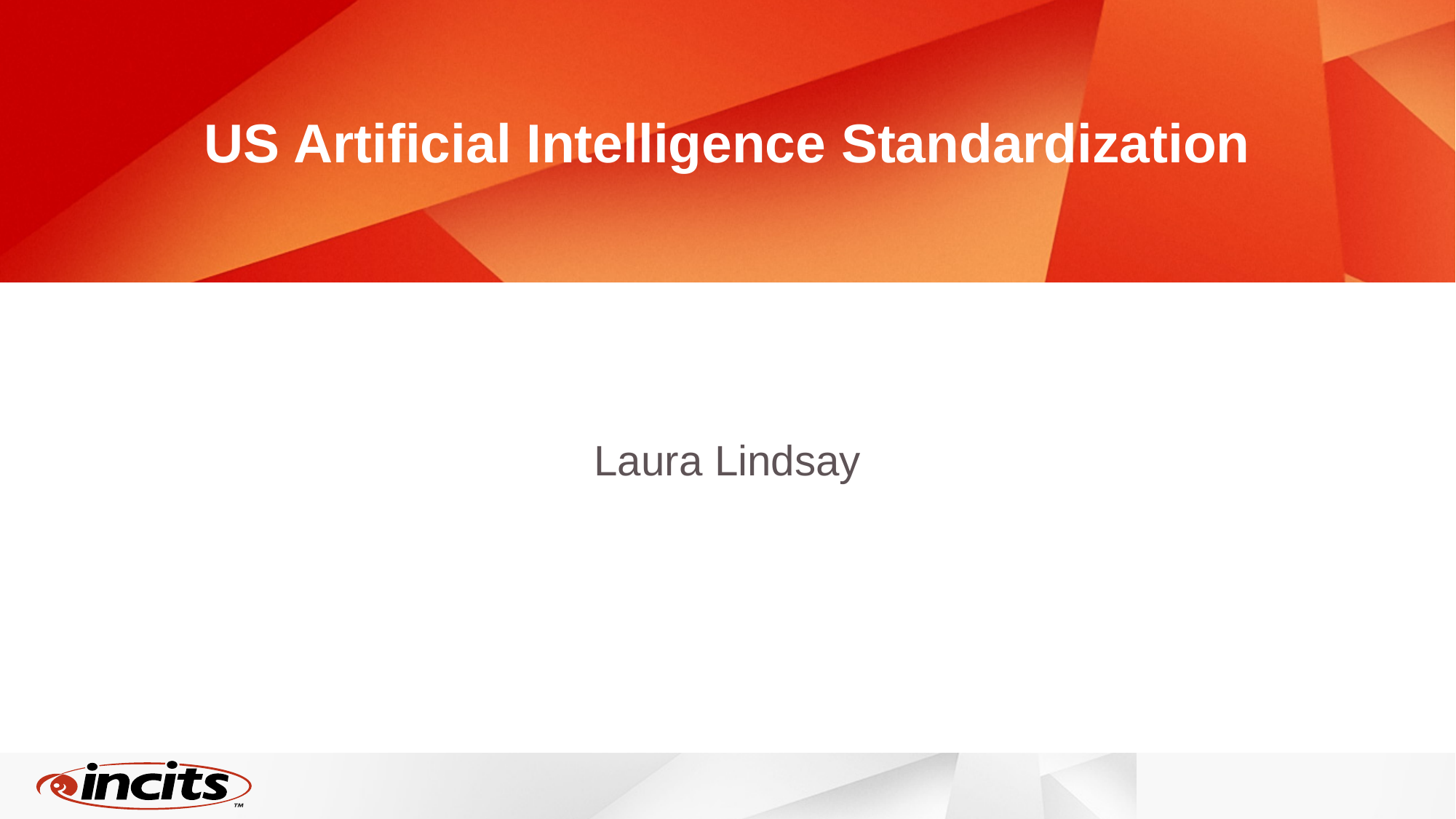

# US Artificial Intelligence Standardization
Laura Lindsay